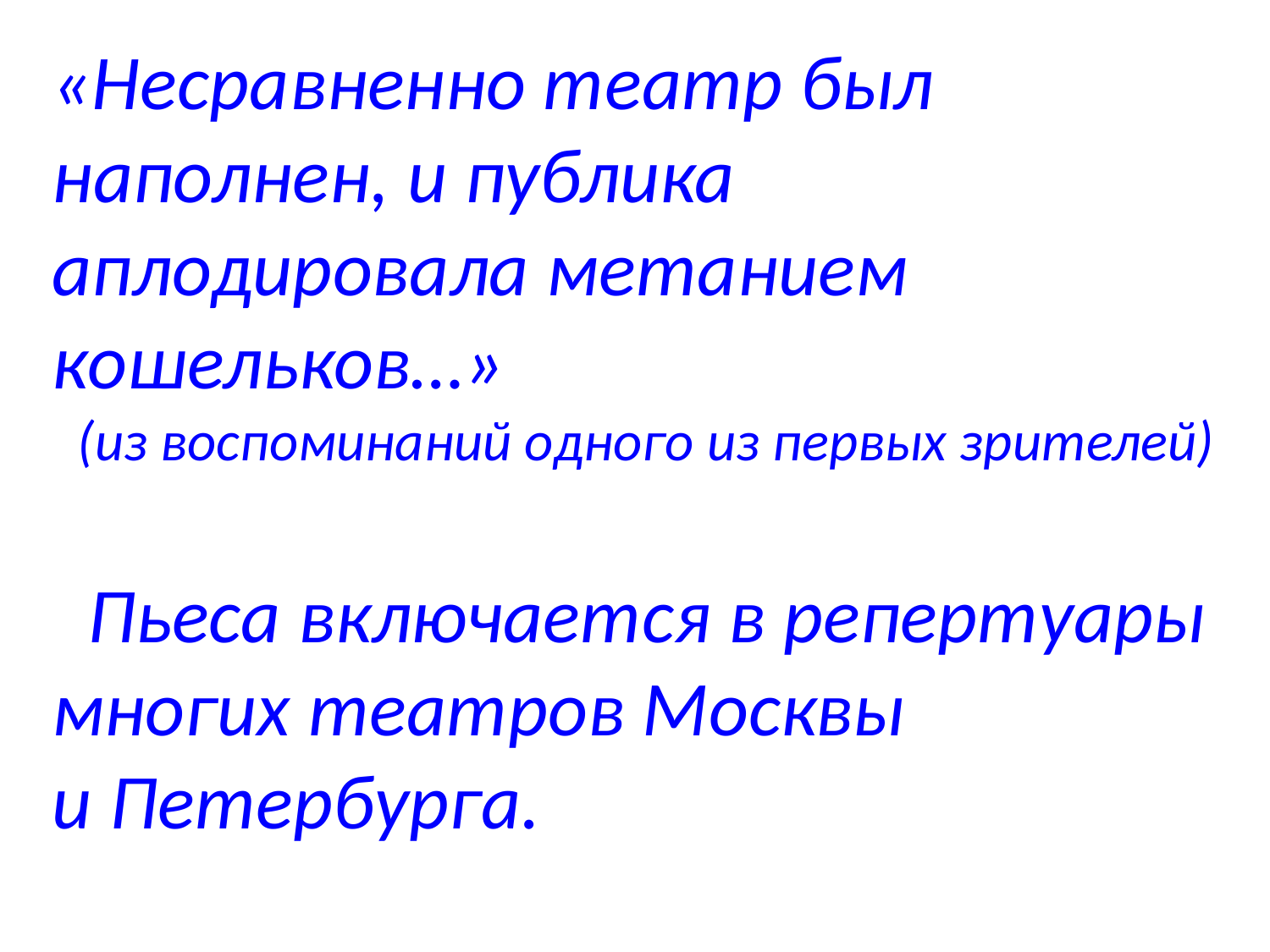

«Несравненно театр был наполнен, и публика аплодировала метанием кошельков…»
  (из воспоминаний одного из первых зрителей)

  Пьеса включается в репертуары многих театров Москвы
и Петербурга.